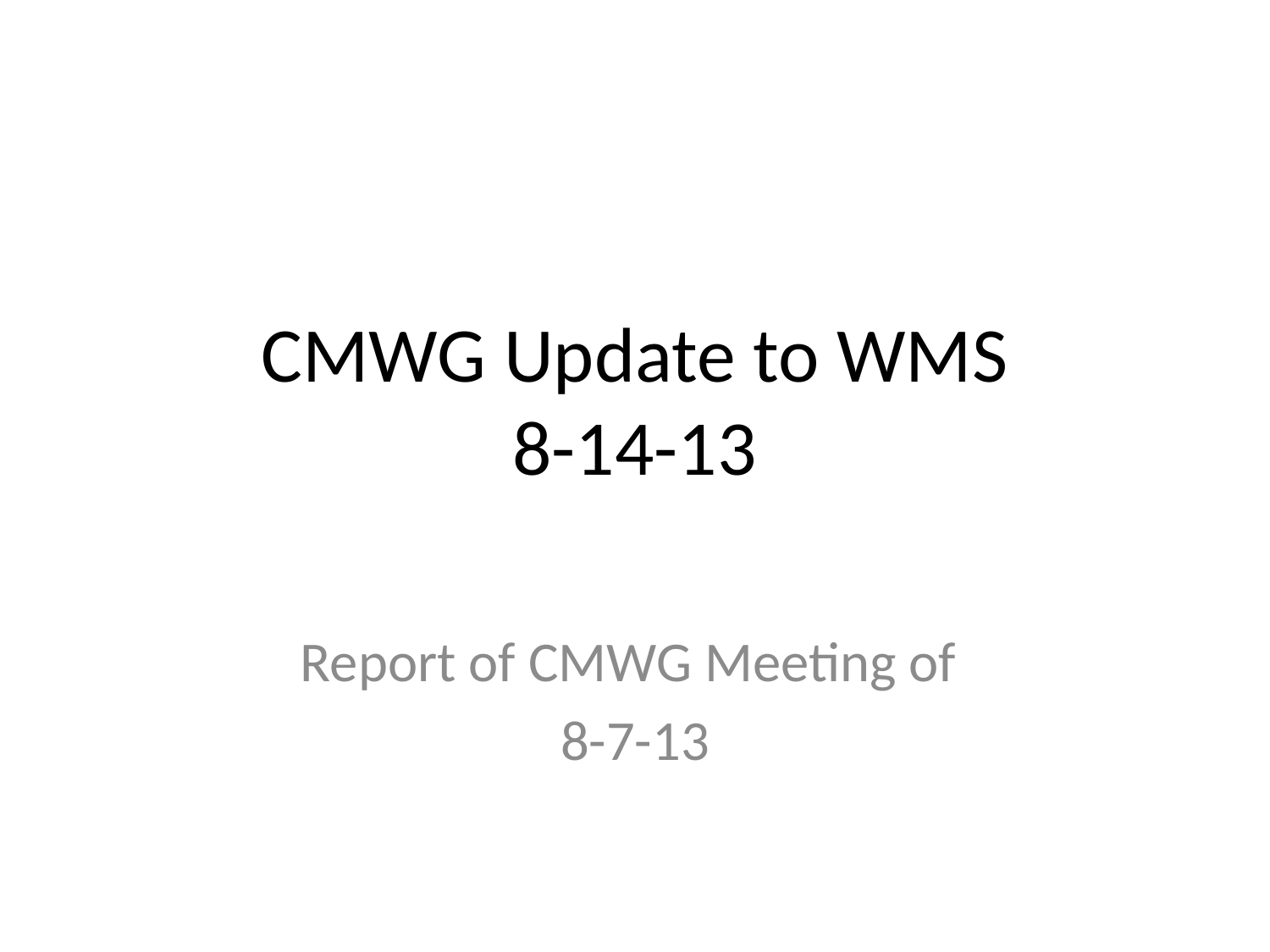

# CMWG Update to WMS 8-14-13

Report of CMWG Meeting of
8-7-13